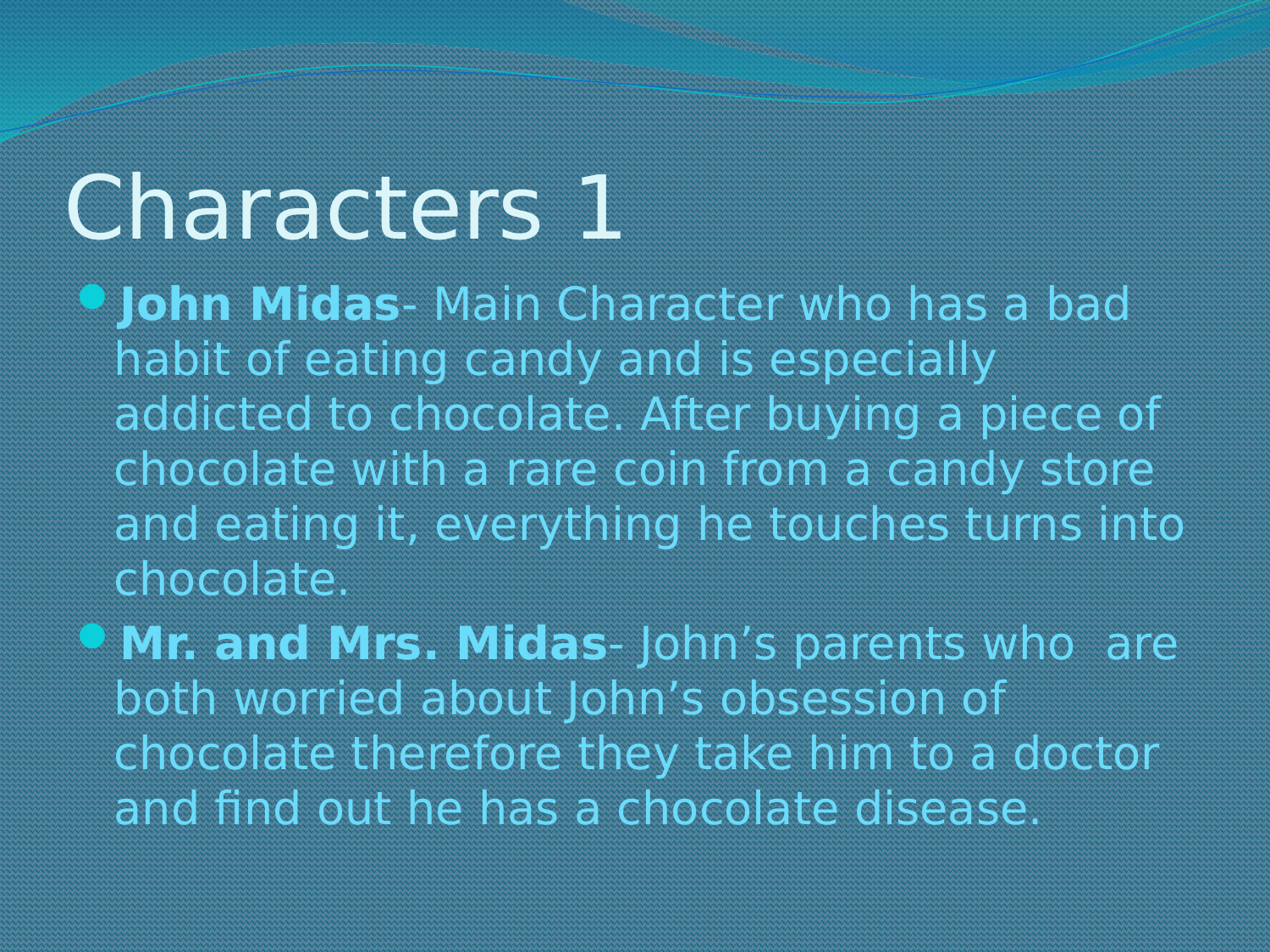

# Characters 1
John Midas- Main Character who has a bad habit of eating candy and is especially addicted to chocolate. After buying a piece of chocolate with a rare coin from a candy store and eating it, everything he touches turns into chocolate.
Mr. and Mrs. Midas- John’s parents who  are both worried about John’s obsession of chocolate therefore they take him to a doctor and find out he has a chocolate disease.